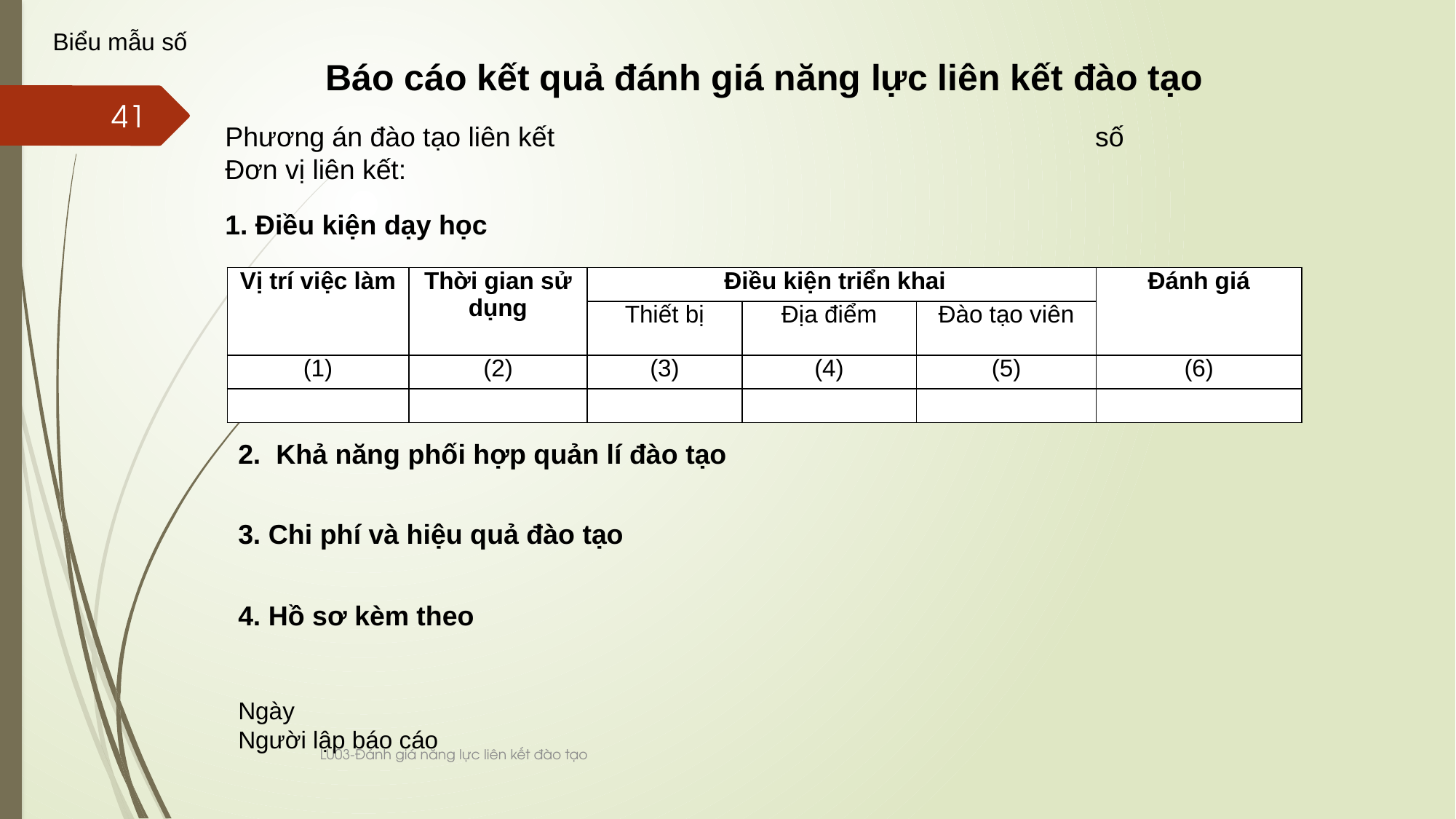

Biểu mẫu số
 Báo cáo kết quả đánh giá năng lực liên kết đào tạo
41
Phương án đào tạo liên kết                                                                       số
Đơn vị liên kết:
1. Điều kiện dạy học
| Vị trí việc làm | Thời gian sử dụng | Điều kiện triển khai |  |  | Đánh giá |
| --- | --- | --- | --- | --- | --- |
|  |  | Thiết bị | Địa điểm | Đào tạo viên |  |
| (1) | (2) | (3) | (4) | (5) | (6) |
|  |  |  |  |  |  |
2.  Khả năng phối hợp quản lí đào tạo
3. Chi phí và hiệu quả đào tạo
4. Hồ sơ kèm theo
Ngày
Người lập báo cáo
LU03-Đánh giá năng lực liên kết đào tạo